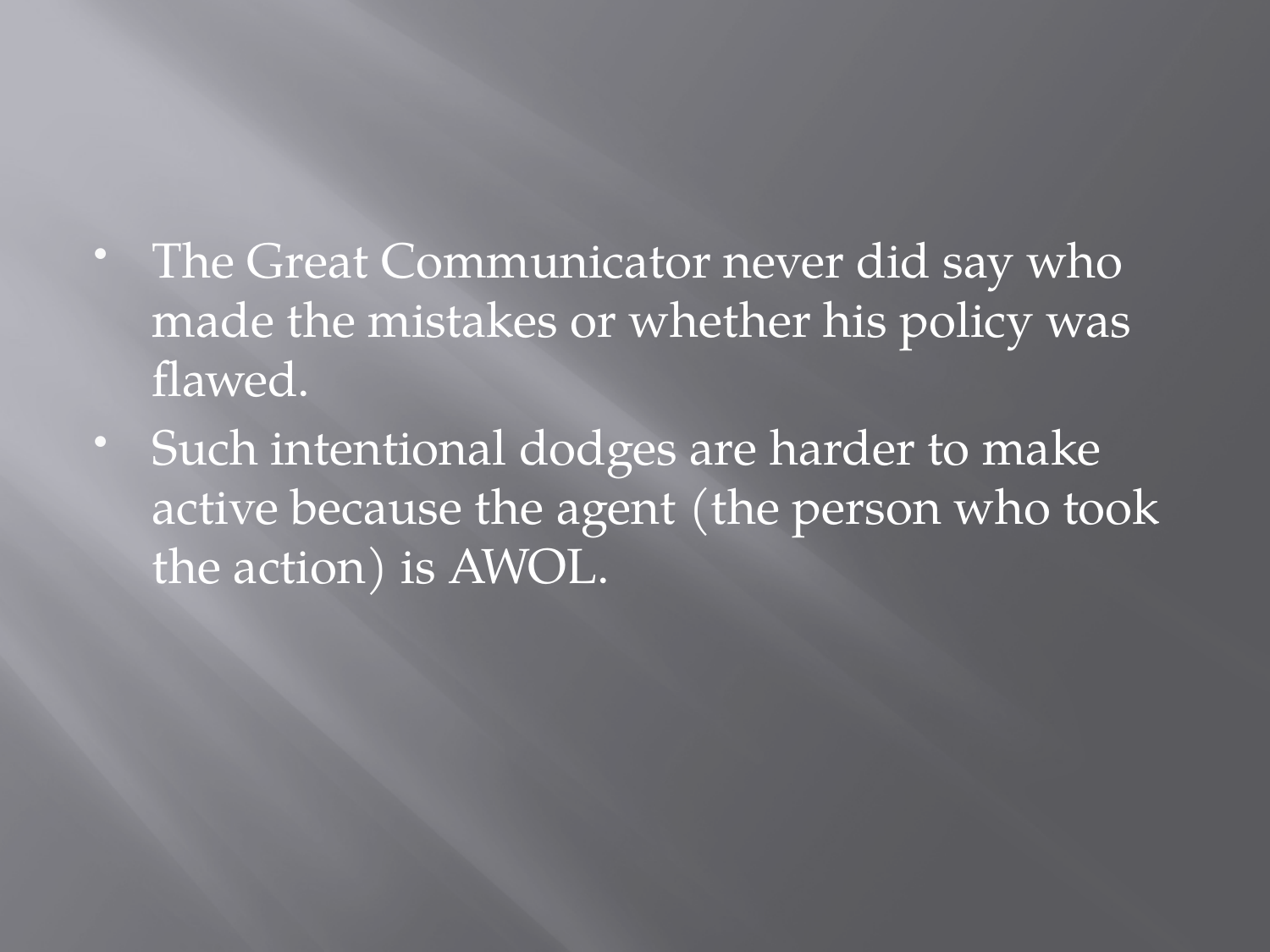

#
The Great Communicator never did say who made the mistakes or whether his policy was flawed.
Such intentional dodges are harder to make active because the agent (the person who took the action) is AWOL.